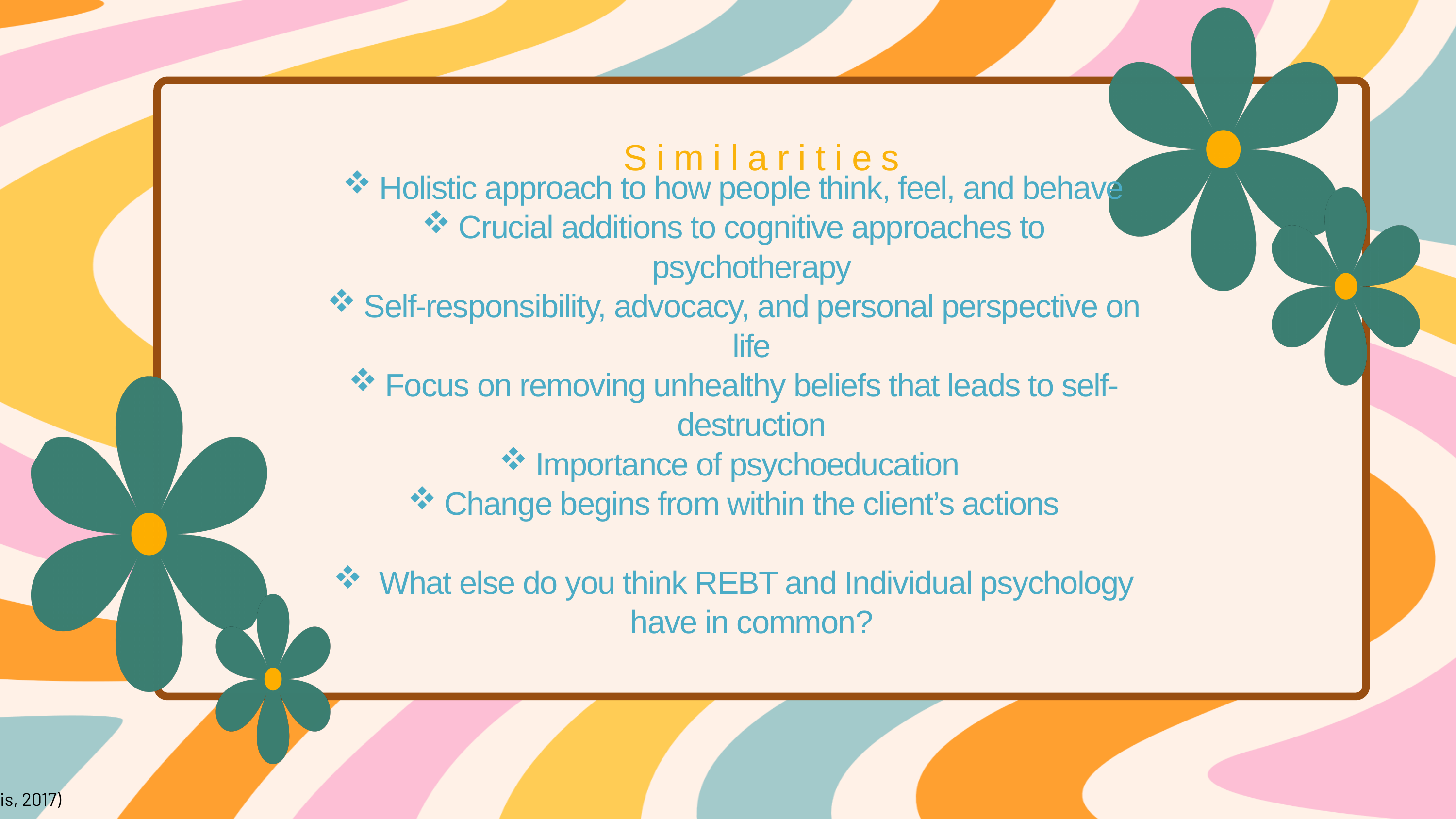

Similarities

Holistic approach to how people think, feel, and behave
Crucial additions to cognitive approaches to psychotherapy
Self-responsibility, advocacy, and personal perspective on life
Focus on removing unhealthy beliefs that leads to self-destruction
Importance of psychoeducation
Change begins from within the client’s actions

 What else do you think REBT and Individual psychology have in common?

  (Ellis, 2017)